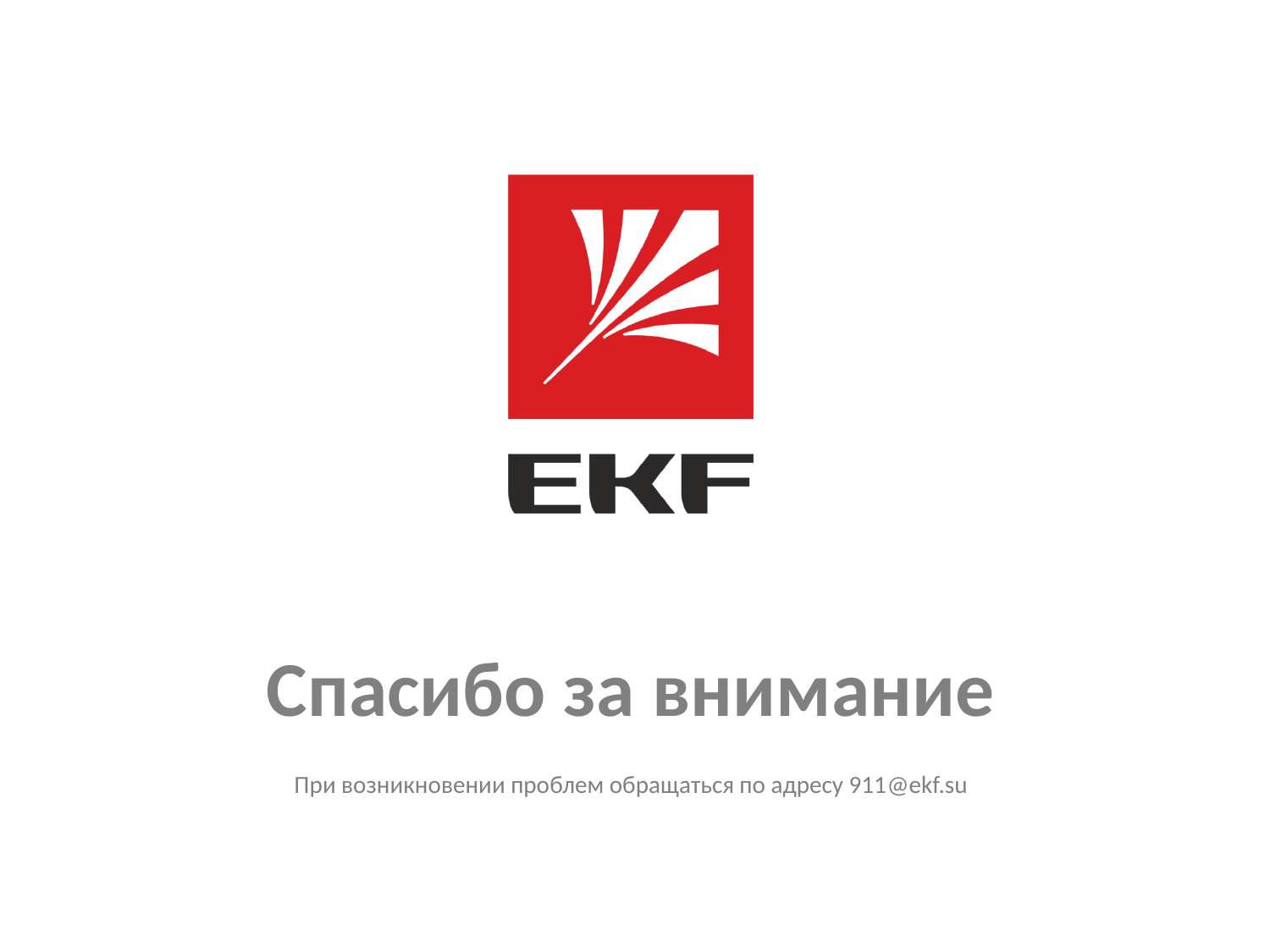

Спасибо за внимание
При возникновении проблем обращаться по адресу 911@ekf.su